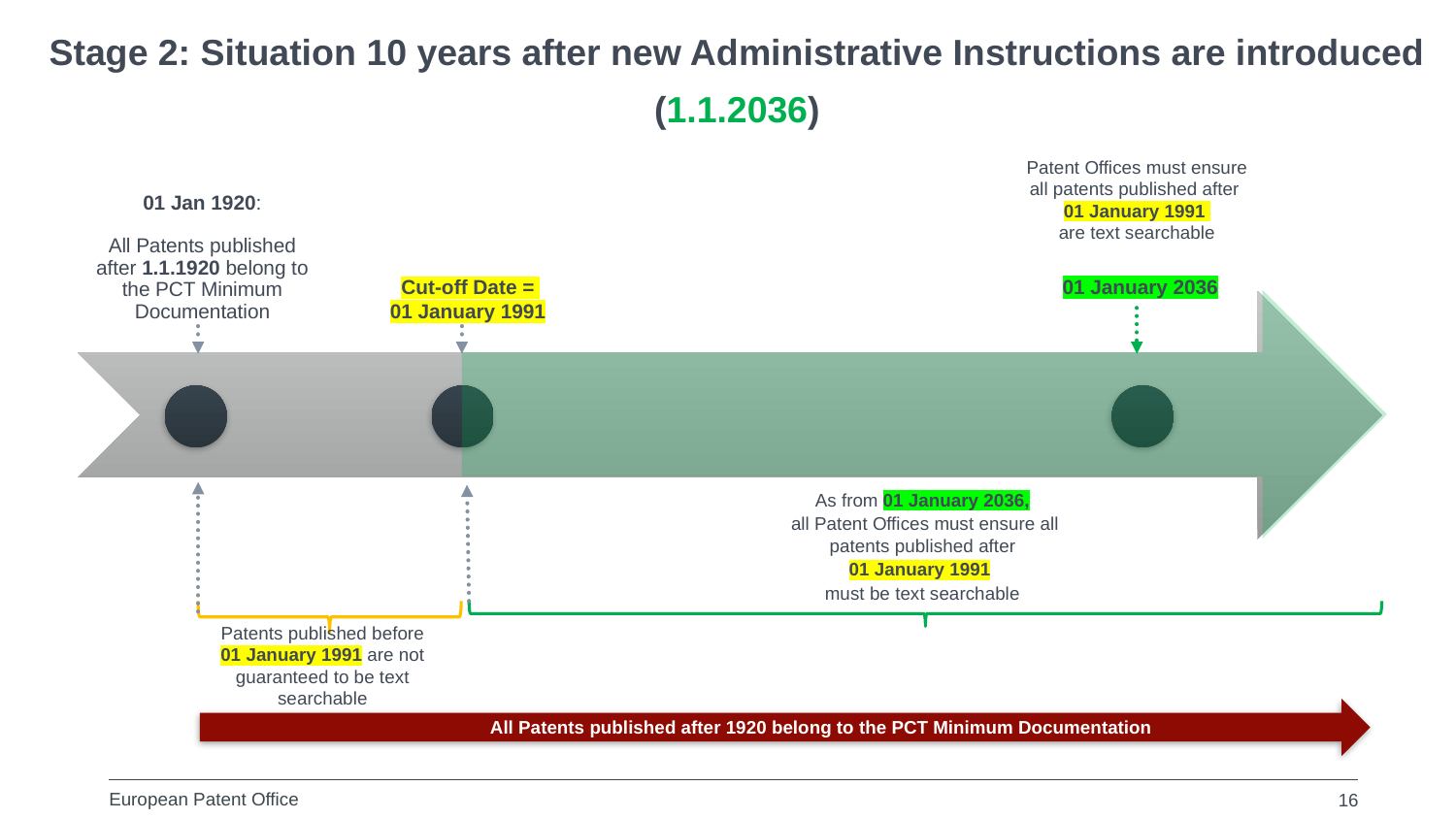

# Stage 2: Situation 10 years after new Administrative Instructions are introduced (1.1.2036)
01 Jan 1920:
All Patents published after 1.1.1920 belong to the PCT Minimum Documentation
01 January 2036
Cut-off Date =
01 January 1991

Patents published before Cutoff Date are not guaranteed to be text searchable
Patent Offices must ensure all patents published after
01 January 1991
are text searchable

As from 01 January 2036,
 all Patent Offices must ensure all patents published after
01 January 1991
must be text searchable
Patents published before 01 January 1991 are not guaranteed to be text searchable
All Patents published after 1920 belong to the PCT Minimum Documentation
16